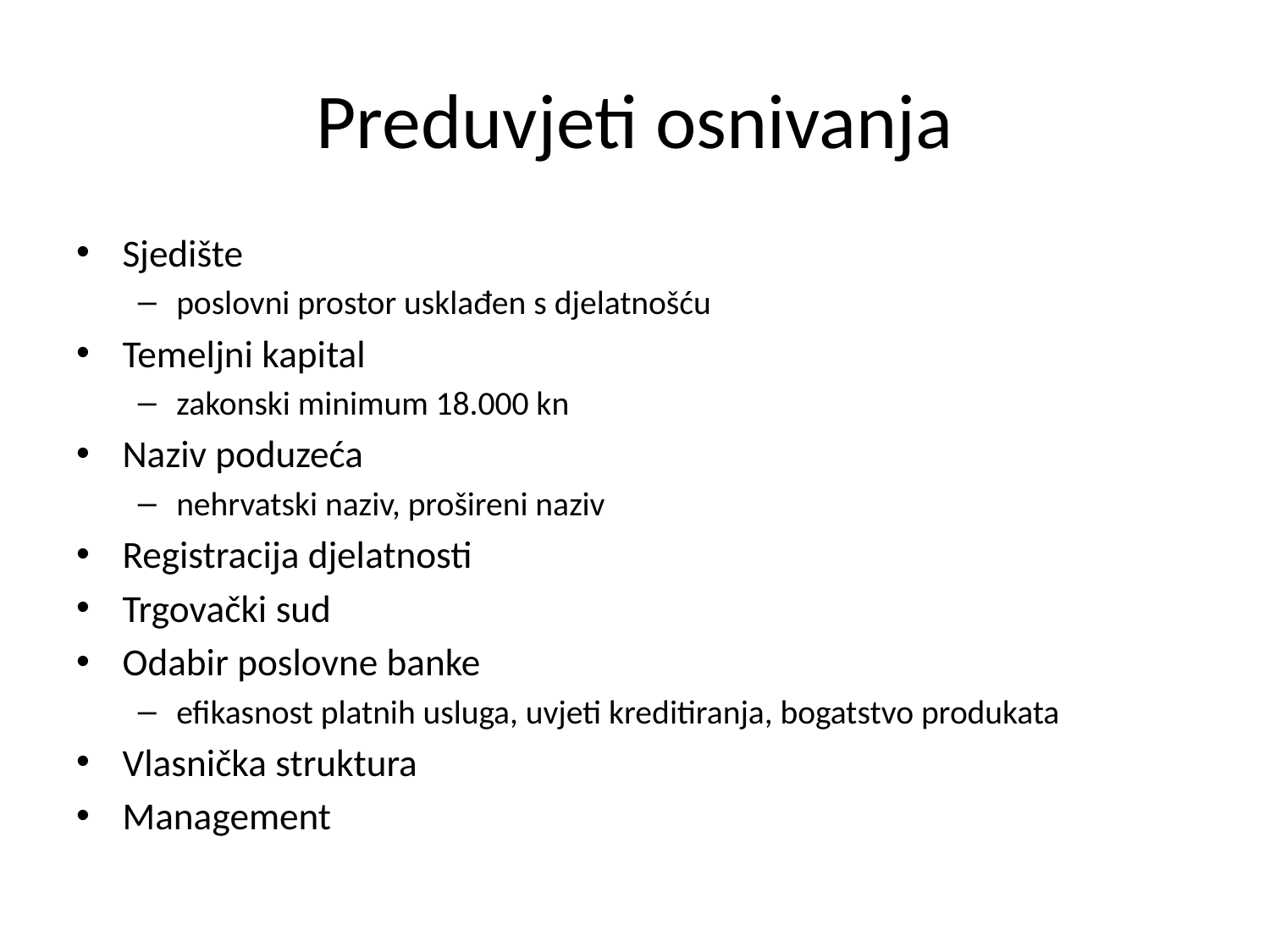

# Preduvjeti osnivanja
Sjedište
poslovni prostor usklađen s djelatnošću
Temeljni kapital
zakonski minimum 18.000 kn
Naziv poduzeća
nehrvatski naziv, prošireni naziv
Registracija djelatnosti
Trgovački sud
Odabir poslovne banke
efikasnost platnih usluga, uvjeti kreditiranja, bogatstvo produkata
Vlasnička struktura
Management